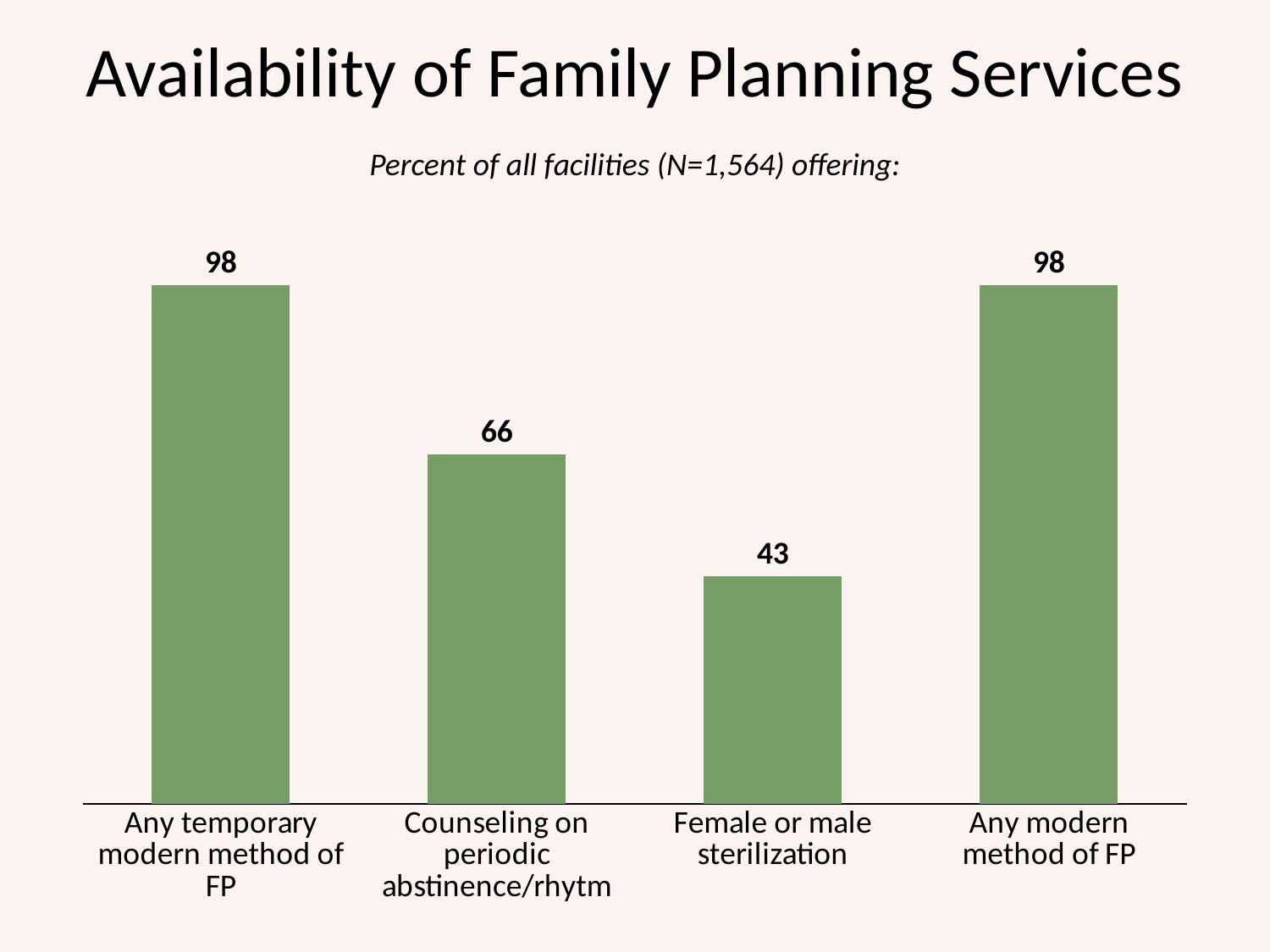

# Availability of Family Planning Services
Percent of all facilities (N=1,564) offering:

### Chart

| Category | Series 1 |
|---|---|
| Any temporary modern method of FP | 98.0 |
| Counseling on periodic abstinence/rhytm | 66.0 |
| Female or male sterilization | 43.0 |
| Any modern method of FP | 98.0 |